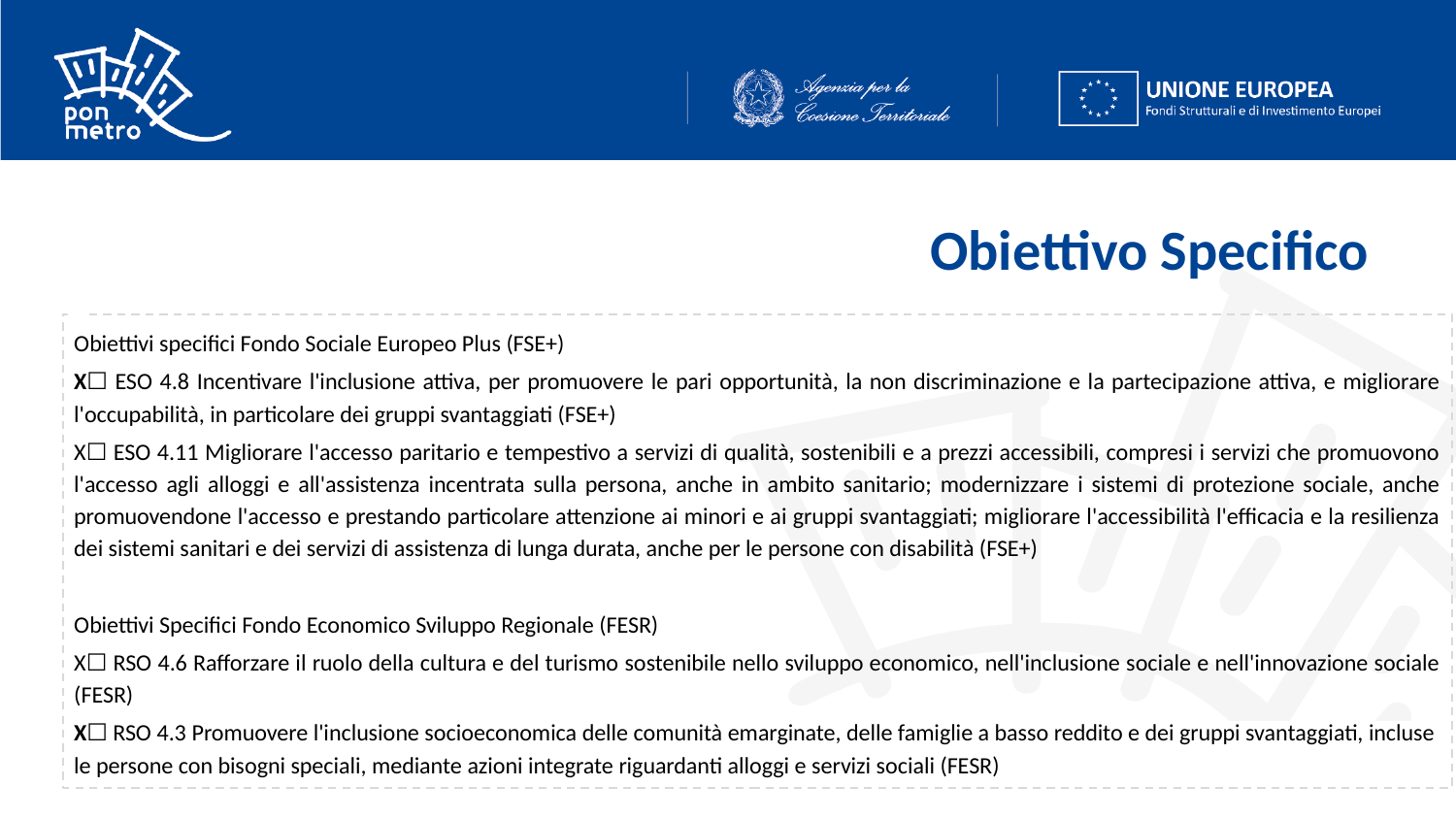

# Obiettivo Specifico

Obiettivi specifici Fondo Sociale Europeo Plus (FSE+)
X☐ ESO 4.8 Incentivare l'inclusione attiva, per promuovere le pari opportunità, la non discriminazione e la partecipazione attiva, e migliorare l'occupabilità, in particolare dei gruppi svantaggiati (FSE+)
X☐ ESO 4.11 Migliorare l'accesso paritario e tempestivo a servizi di qualità, sostenibili e a prezzi accessibili, compresi i servizi che promuovono l'accesso agli alloggi e all'assistenza incentrata sulla persona, anche in ambito sanitario; modernizzare i sistemi di protezione sociale, anche promuovendone l'accesso e prestando particolare attenzione ai minori e ai gruppi svantaggiati; migliorare l'accessibilità l'efficacia e la resilienza dei sistemi sanitari e dei servizi di assistenza di lunga durata, anche per le persone con disabilità (FSE+)

Obiettivi Specifici Fondo Economico Sviluppo Regionale (FESR)
X☐ RSO 4.6 Rafforzare il ruolo della cultura e del turismo sostenibile nello sviluppo economico, nell'inclusione sociale e nell'innovazione sociale (FESR)
X☐ RSO 4.3 Promuovere l'inclusione socioeconomica delle comunità emarginate, delle famiglie a basso reddito e dei gruppi svantaggiati, incluse le persone con bisogni speciali, mediante azioni integrate riguardanti alloggi e servizi sociali (FESR)